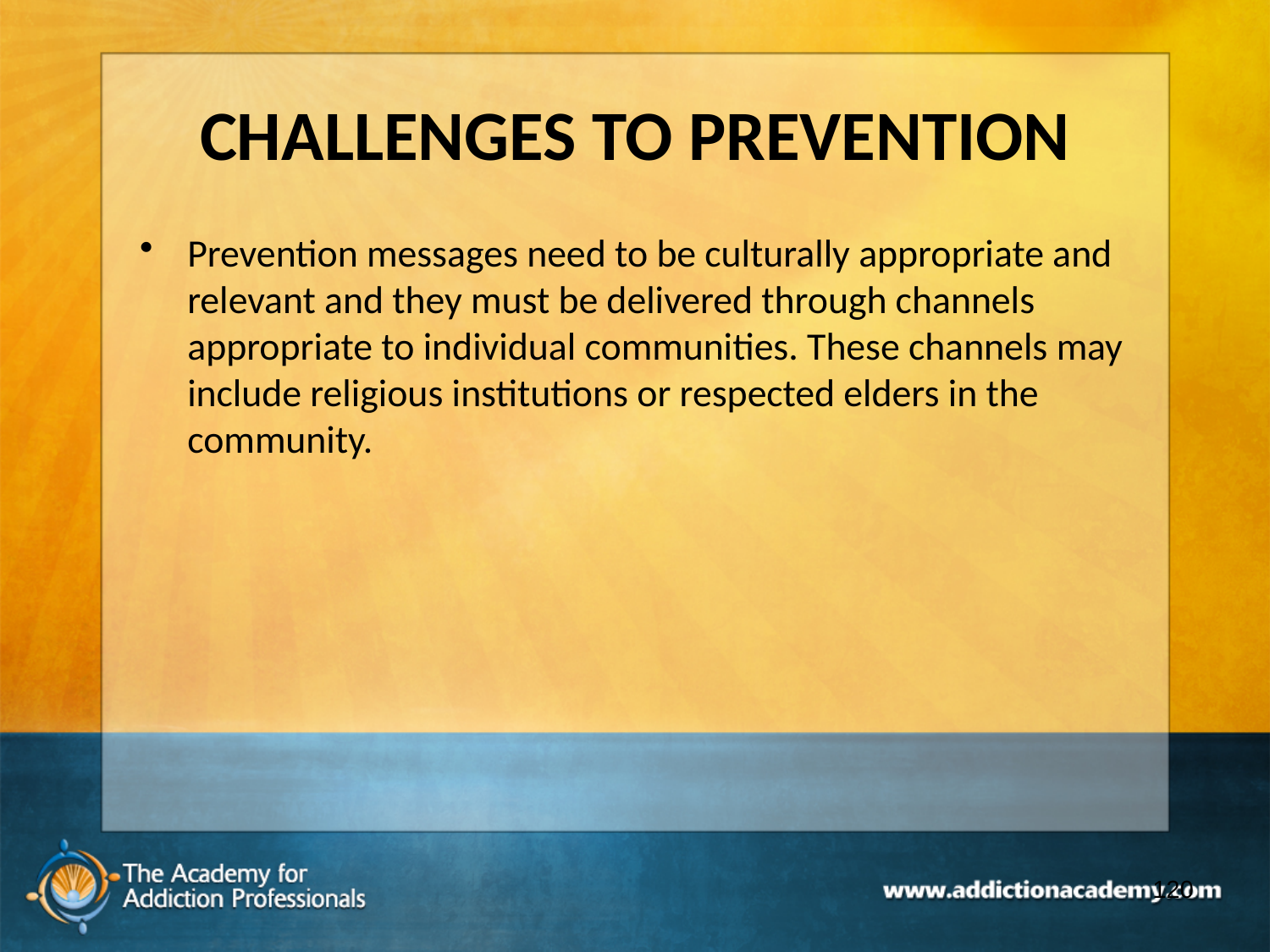

# CHALLENGES TO PREVENTION
Prevention messages need to be culturally appropriate and relevant and they must be delivered through channels appropriate to individual communities. These channels may include religious institutions or respected elders in the community.

120